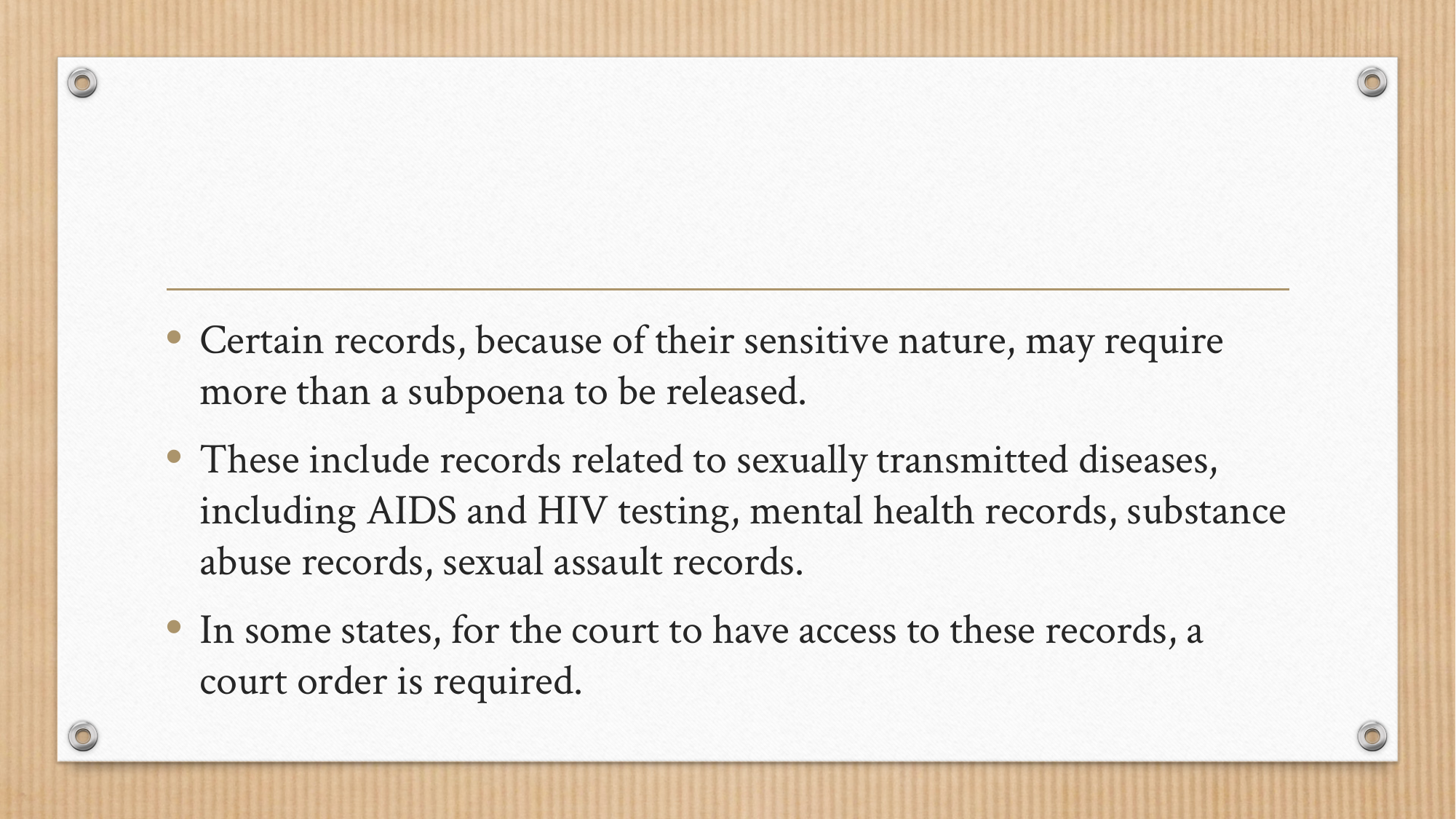

#
Certain records, because of their sensitive nature, may require more than a subpoena to be released.
These include records related to sexually transmitted diseases, including AIDS and HIV testing, mental health records, substance abuse records, sexual assault records.
In some states, for the court to have access to these records, a court order is required.